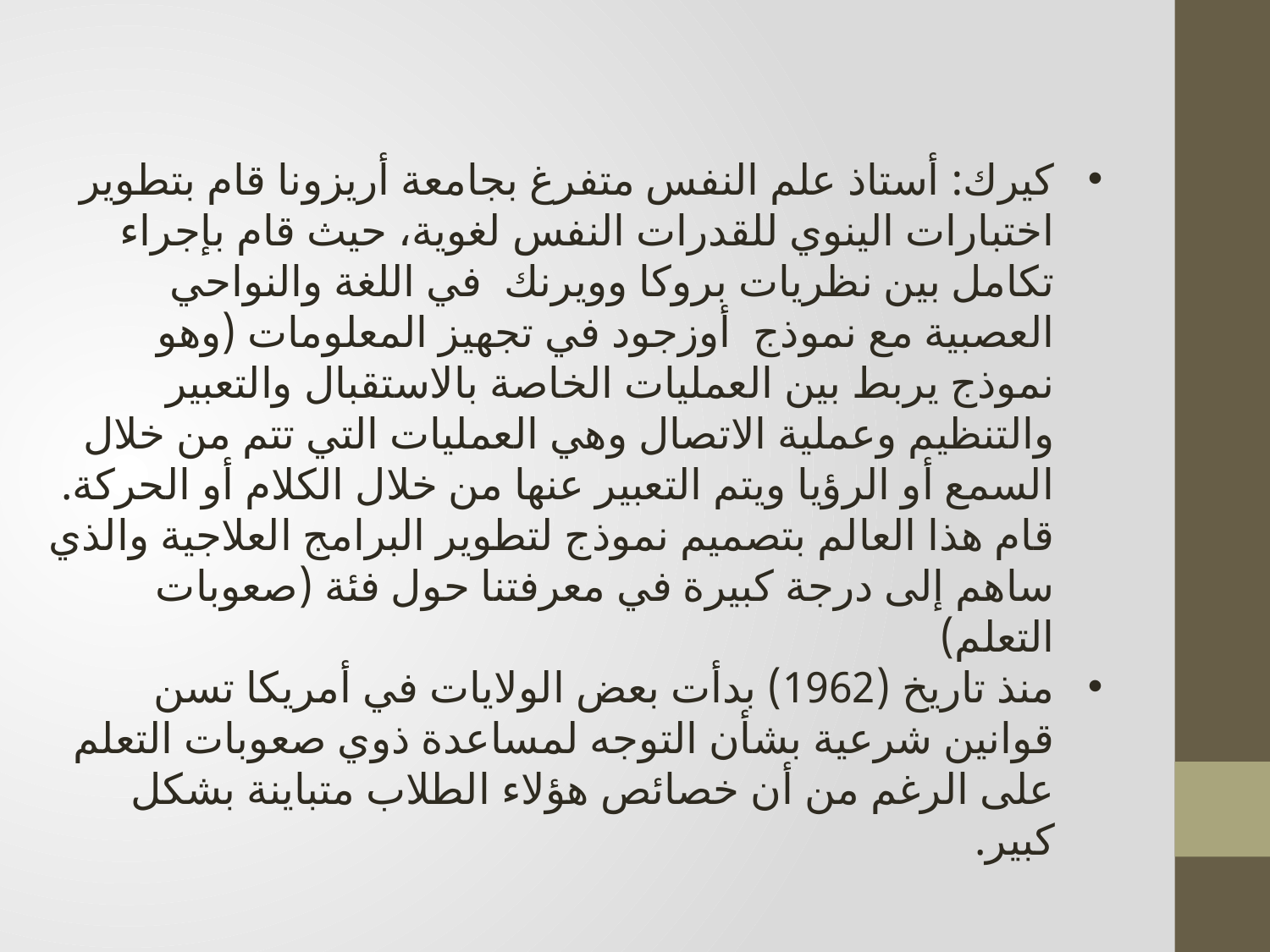

كيرك: أستاذ علم النفس متفرغ بجامعة أريزونا قام بتطوير اختبارات الينوي للقدرات النفس لغوية، حيث قام بإجراء تكامل بين نظريات بروكا وويرنك  في اللغة والنواحي العصبية مع نموذج  أوزجود في تجهيز المعلومات (وهو نموذج يربط بين العمليات الخاصة بالاستقبال والتعبير والتنظيم وعملية الاتصال وهي العمليات التي تتم من خلال السمع أو الرؤيا ويتم التعبير عنها من خلال الكلام أو الحركة. قام هذا العالم بتصميم نموذج لتطوير البرامج العلاجية والذي ساهم إلى درجة كبيرة في معرفتنا حول فئة (صعوبات التعلم)
منذ تاريخ (1962) بدأت بعض الولايات في أمريكا تسن قوانين شرعية بشأن التوجه لمساعدة ذوي صعوبات التعلم على الرغم من أن خصائص هؤلاء الطلاب متباينة بشكل كبير.